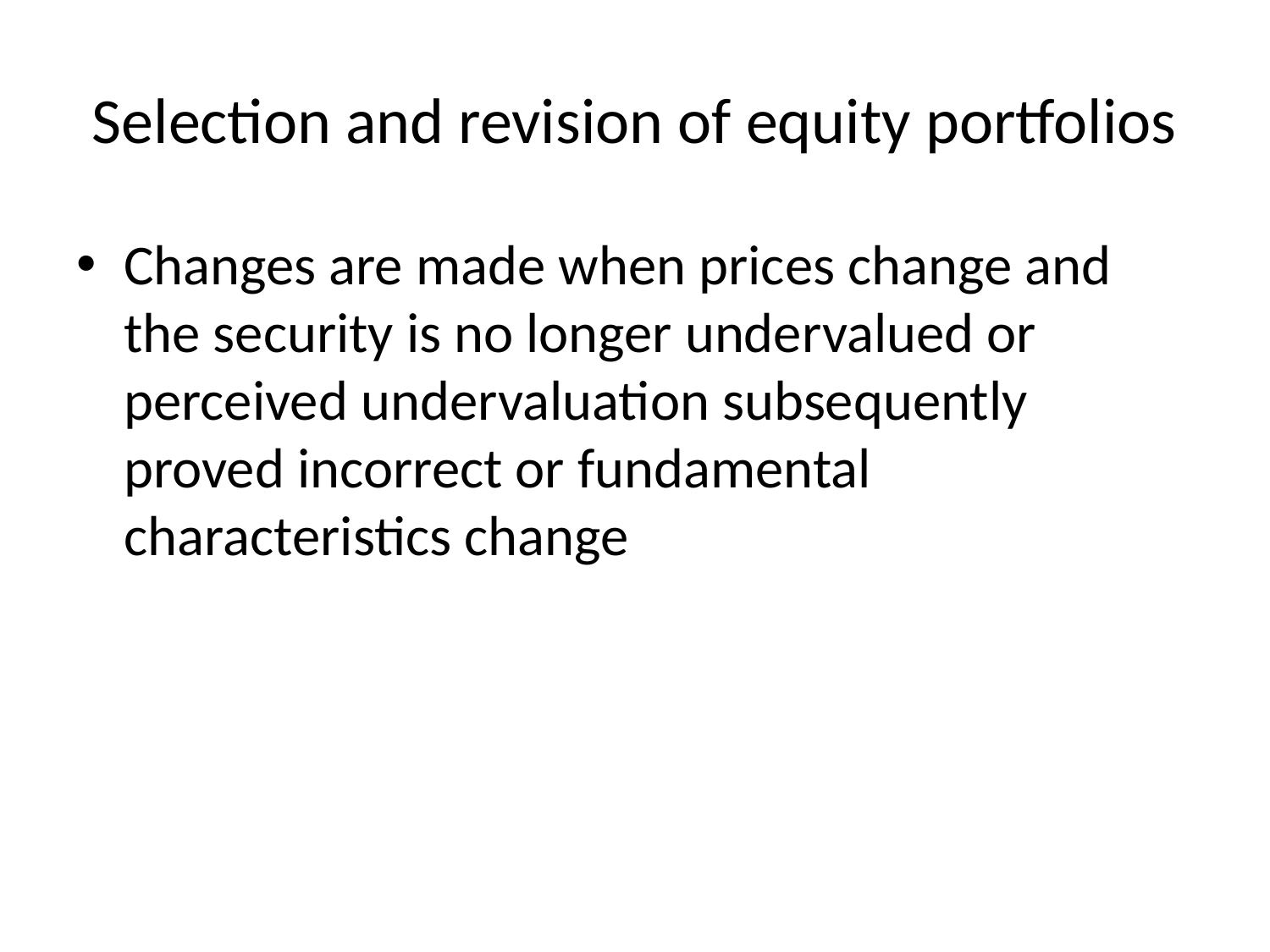

# Selection and revision of equity portfolios
Changes are made when prices change and the security is no longer undervalued or perceived undervaluation subsequently proved incorrect or fundamental characteristics change